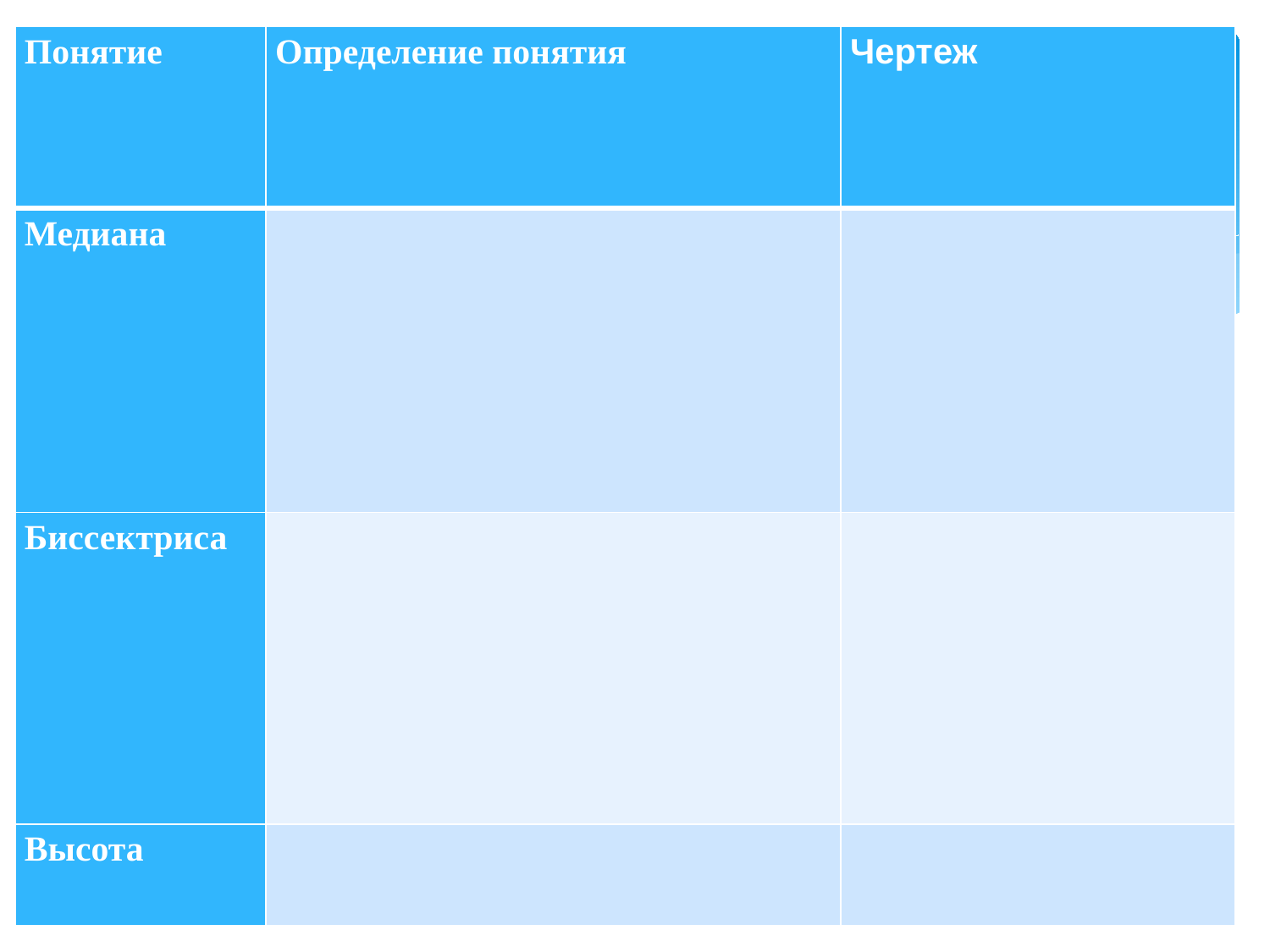

#
| Понятие | Определение понятия | Чертеж |
| --- | --- | --- |
| Медиана |  |  |
| Биссектриса |  |  |
| Высота |  |  |